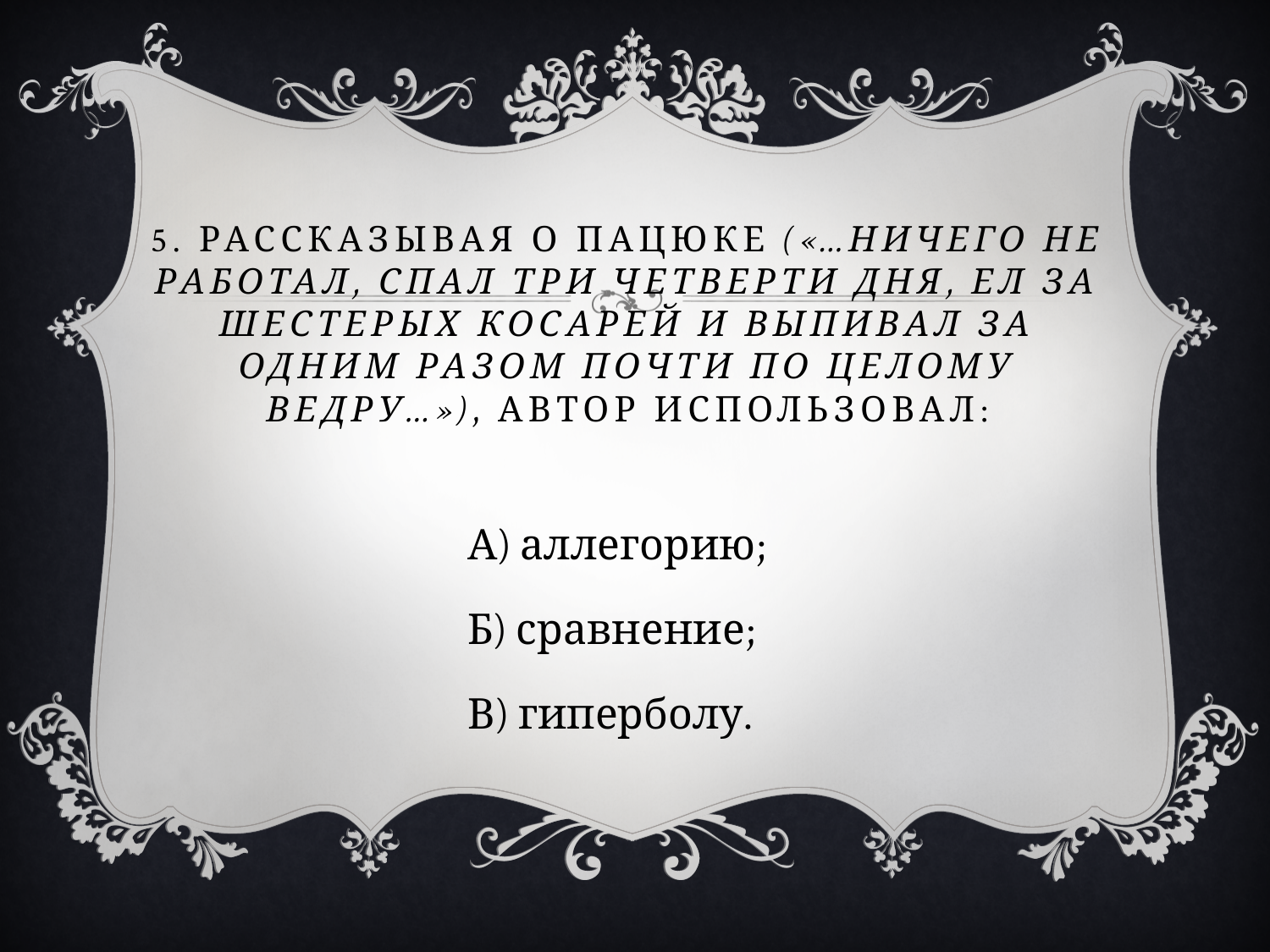

# 5. Рассказывая о Пацюке («…Ничего не работал, спал три четверти дня, ел за шестерых косарей и выпивал за одним разом почти по целому ведру…»), автор использовал:
А) аллегорию;
Б) сравнение;
В) гиперболу.